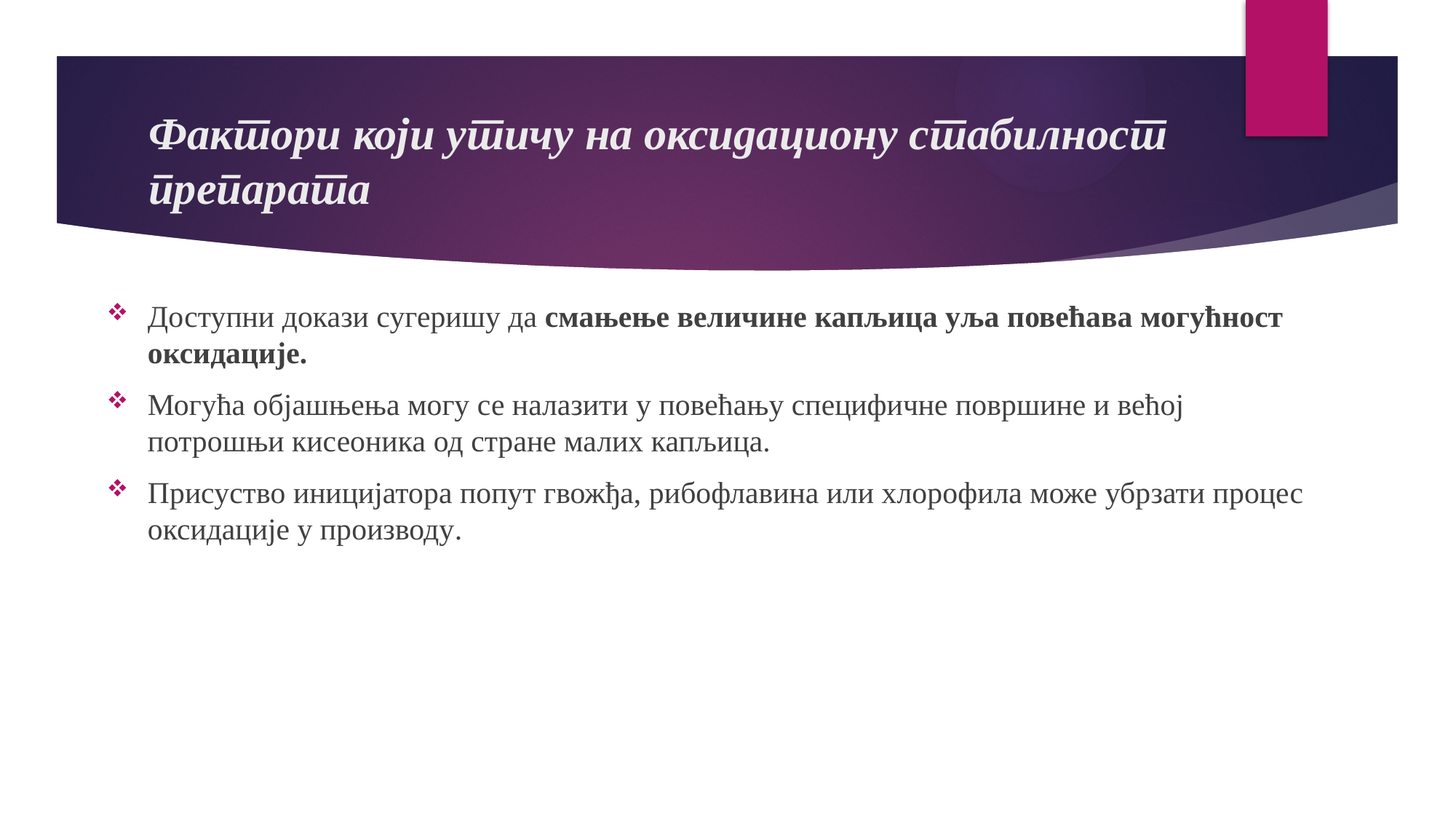

# Фактори који утичу на оксидациону стабилност препарата
Доступни докази сугеришу да смањење величине капљица уља повећава могућност оксидације.
Могућа објашњења могу се налазити у повећању специфичне површине и већој потрошњи кисеоника од стране малих капљица.
Присуство иницијатора попут гвожђа, рибофлавина или хлорофила може убрзати процес оксидације у производу.